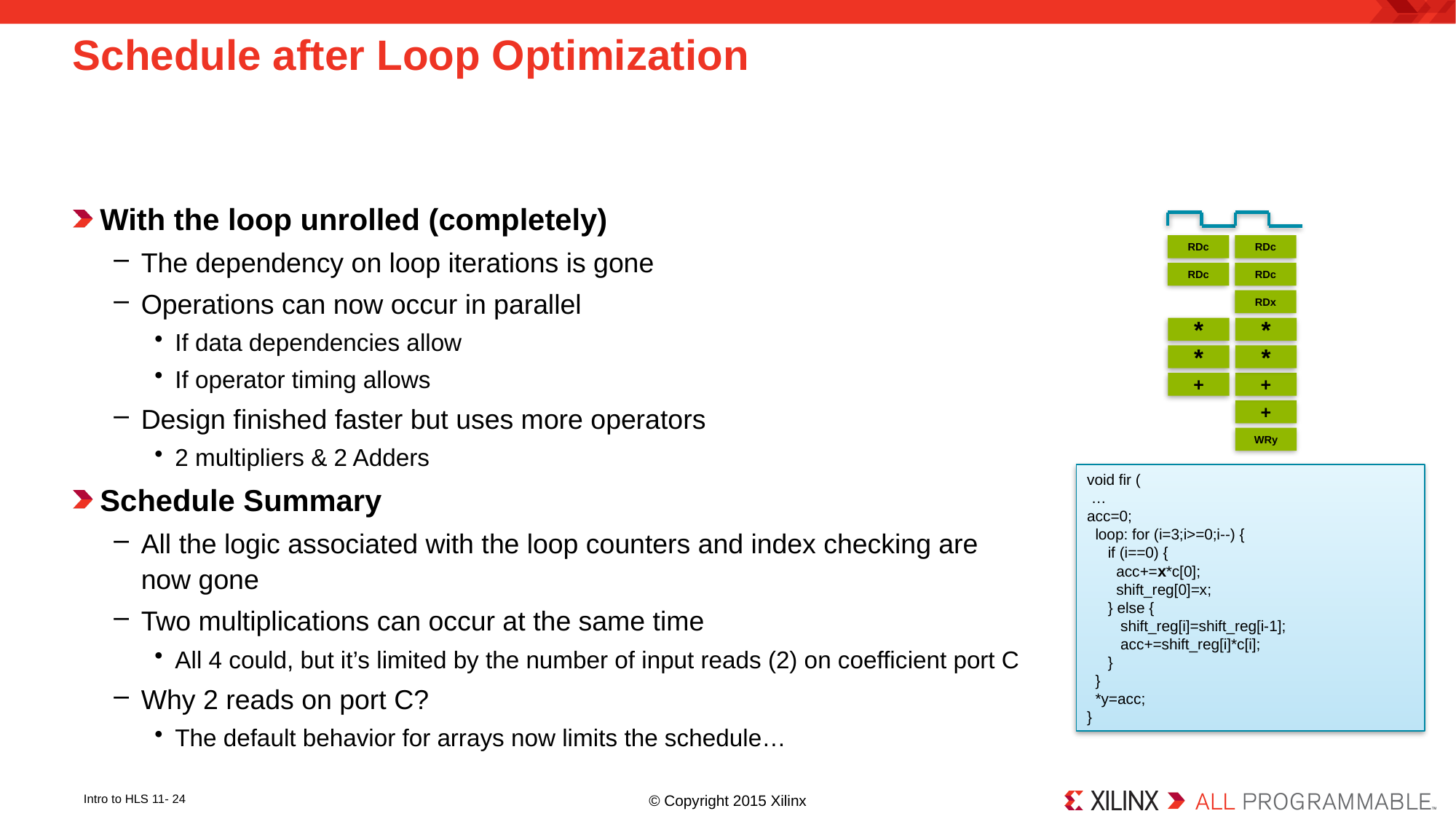

# Schedule after Loop Optimization
With the loop unrolled (completely)
The dependency on loop iterations is gone
Operations can now occur in parallel
If data dependencies allow
If operator timing allows
Design finished faster but uses more operators
2 multipliers & 2 Adders
Schedule Summary
All the logic associated with the loop counters and index checking are
now gone
Two multiplications can occur at the same time
All 4 could, but it’s limited by the number of input reads (2) on coefficient port C
Why 2 reads on port C?
The default behavior for arrays now limits the schedule…
RDc
RDc
RDc
RDc
RDx
*
*
*
*
+
+
+
WRy
void fir (
 …
acc=0;
  loop: for (i=3;i>=0;i--) {
     if (i==0) {
       acc+=x*c[0];
       shift_reg[0]=x;
     } else {
        shift_reg[i]=shift_reg[i-1];
        acc+=shift_reg[i]*c[i];
     }
  }
  *y=acc;
}
Intro to HLS 11- 24
© Copyright 2015 Xilinx